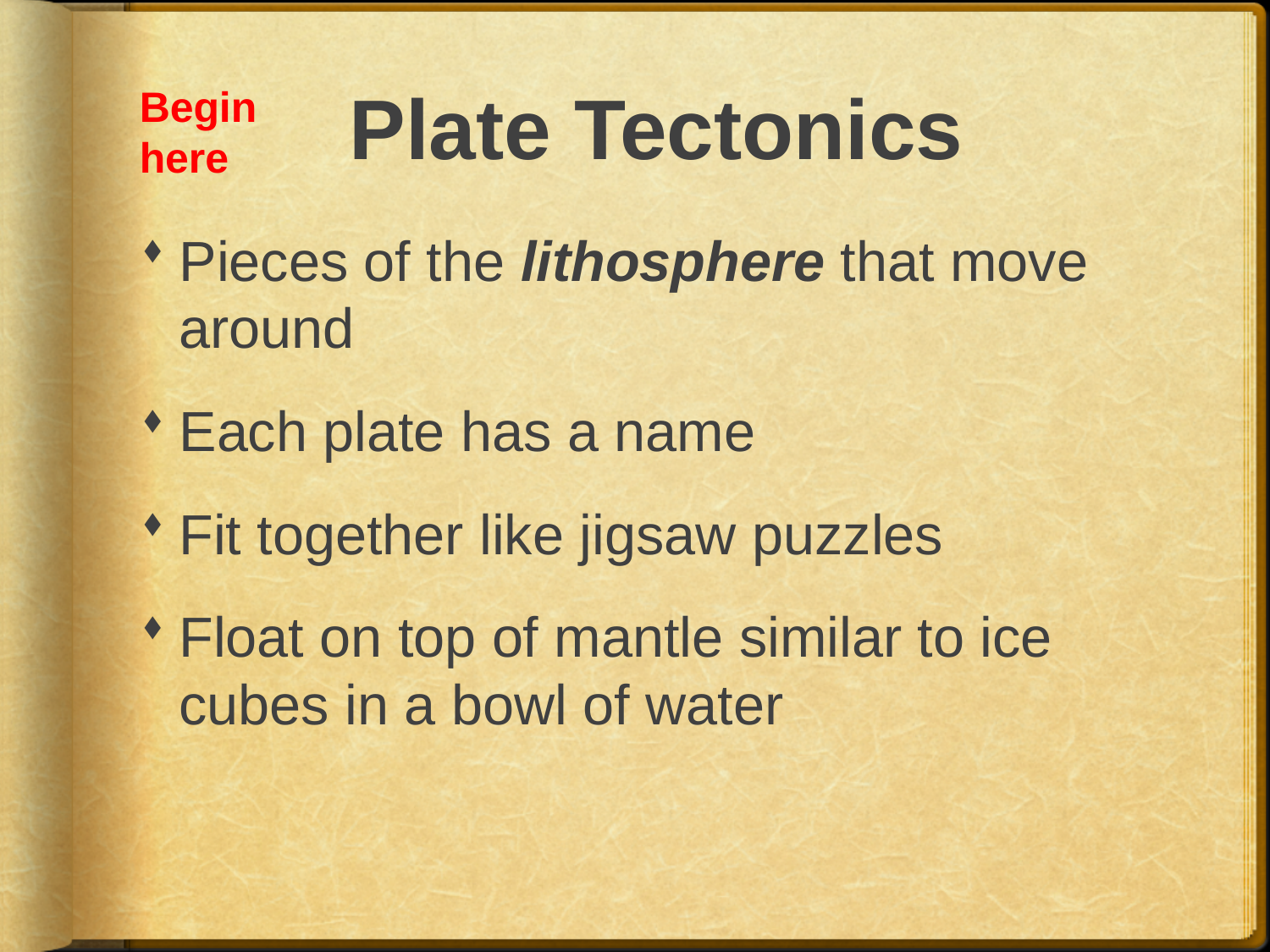

# Plate Tectonics
Begin here
Pieces of the lithosphere that move around
Each plate has a name
Fit together like jigsaw puzzles
Float on top of mantle similar to ice cubes in a bowl of water